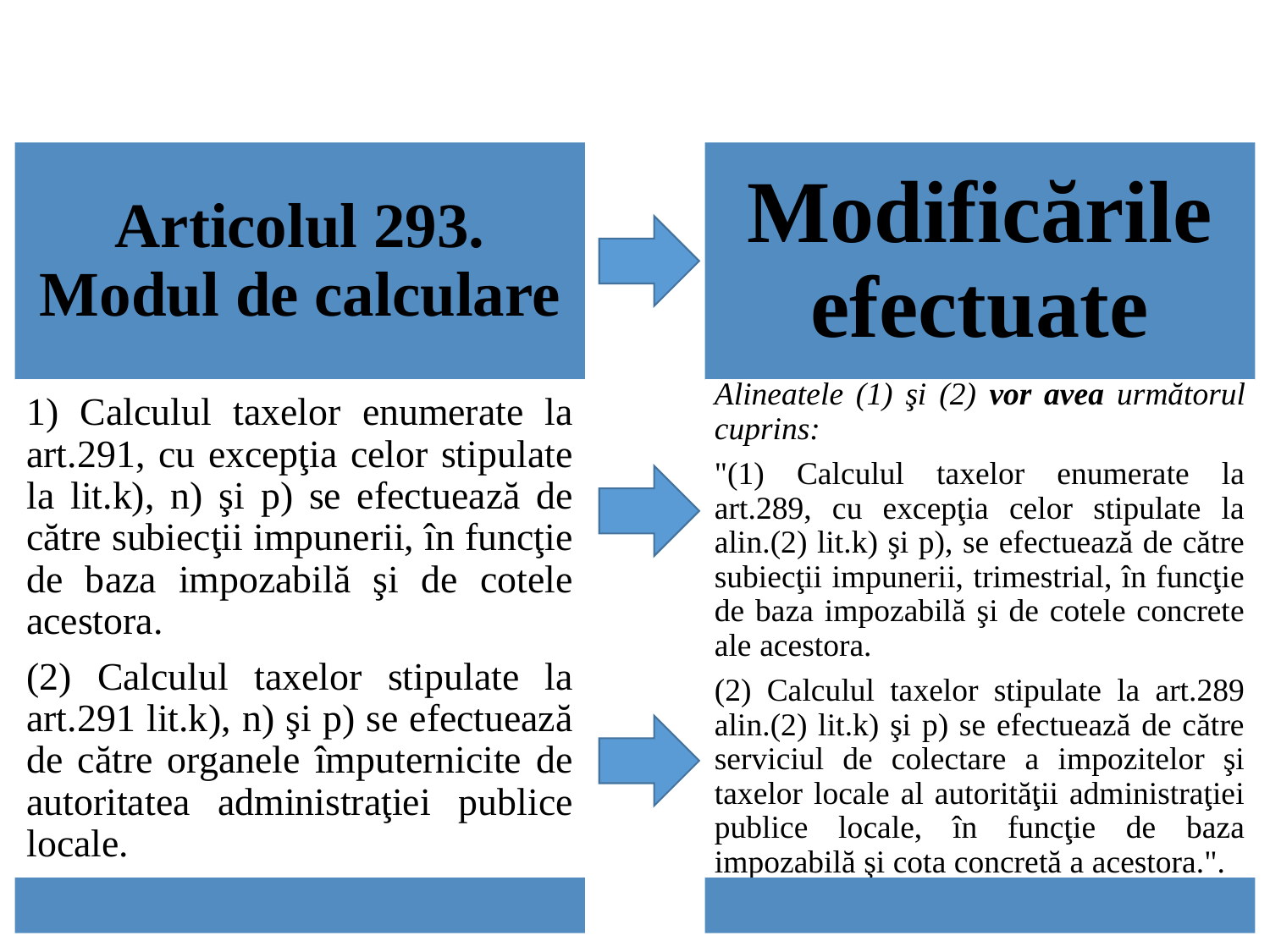

Articolul 293. Modul de calculare
1) Calculul taxelor enumerate la art.291, cu excepţia celor stipulate la lit.k), n) şi p) se efectuează de către subiecţii impunerii, în funcţie de baza impozabilă şi de cotele acestora.
(2) Calculul taxelor stipulate la art.291 lit.k), n) şi p) se efectuează de către organele împuternicite de autoritatea administraţiei publice locale.
Modificările efectuate
Alineatele (1) şi (2) vor avea următorul cuprins:
"(1) Calculul taxelor enumerate la art.289, cu excepţia celor stipulate la alin.(2) lit.k) şi p), se efectuează de către subiecţii impunerii, trimestrial, în funcţie de baza impozabilă şi de cotele concrete ale acestora.
(2) Calculul taxelor stipulate la art.289 alin.(2) lit.k) şi p) se efectuează de către serviciul de colectare a impozitelor şi taxelor locale al autorităţii administraţiei publice locale, în funcţie de baza impozabilă şi cota concretă a acestora.".

19